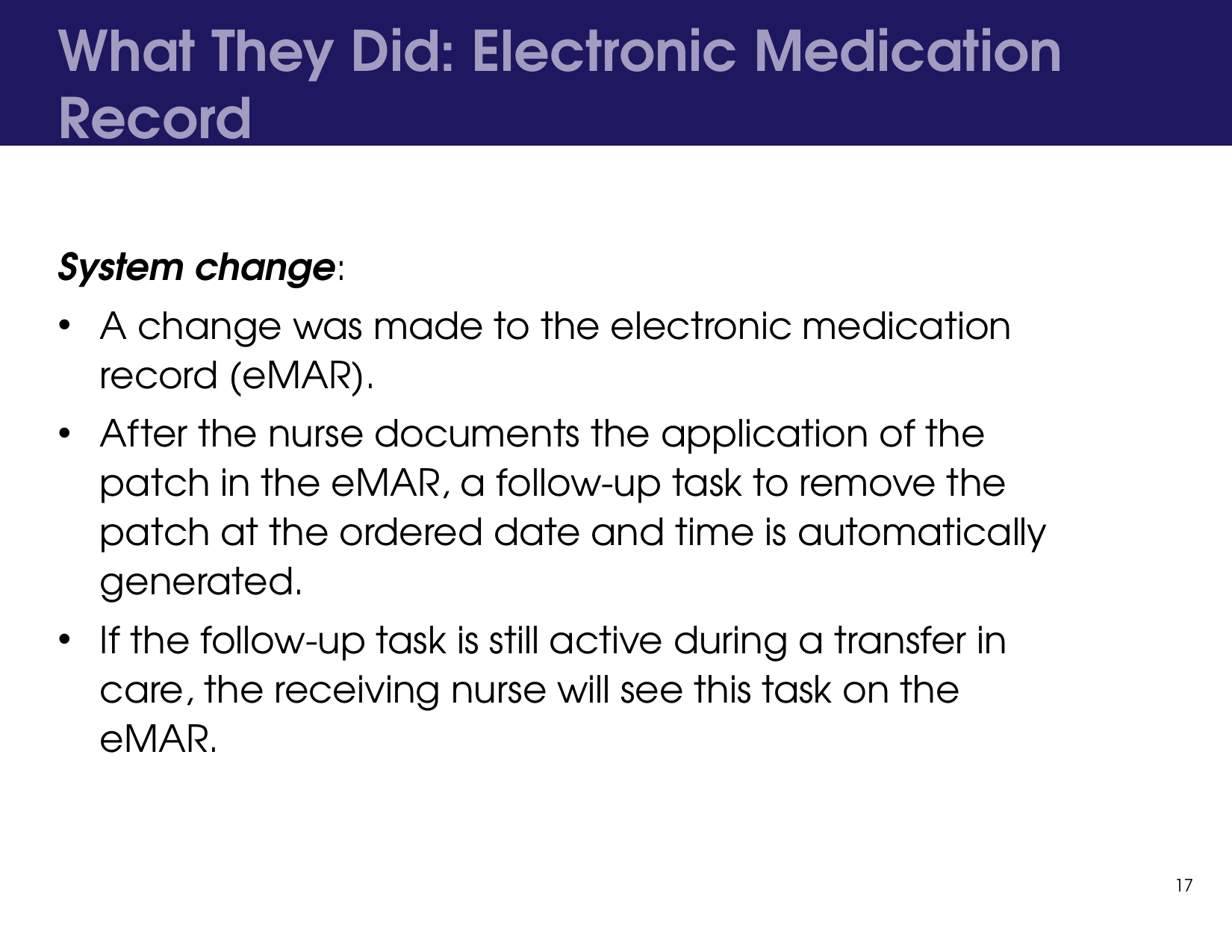

# What They Did: Electronic Medication Record
System change:
A change was made to the electronic medication record (eMAR).
After the nurse documents the application of the patch in the eMAR, a follow-up task to remove the patch at the ordered date and time is automatically generated.
If the follow-up task is still active during a transfer in care, the receiving nurse will see this task on the eMAR.
17